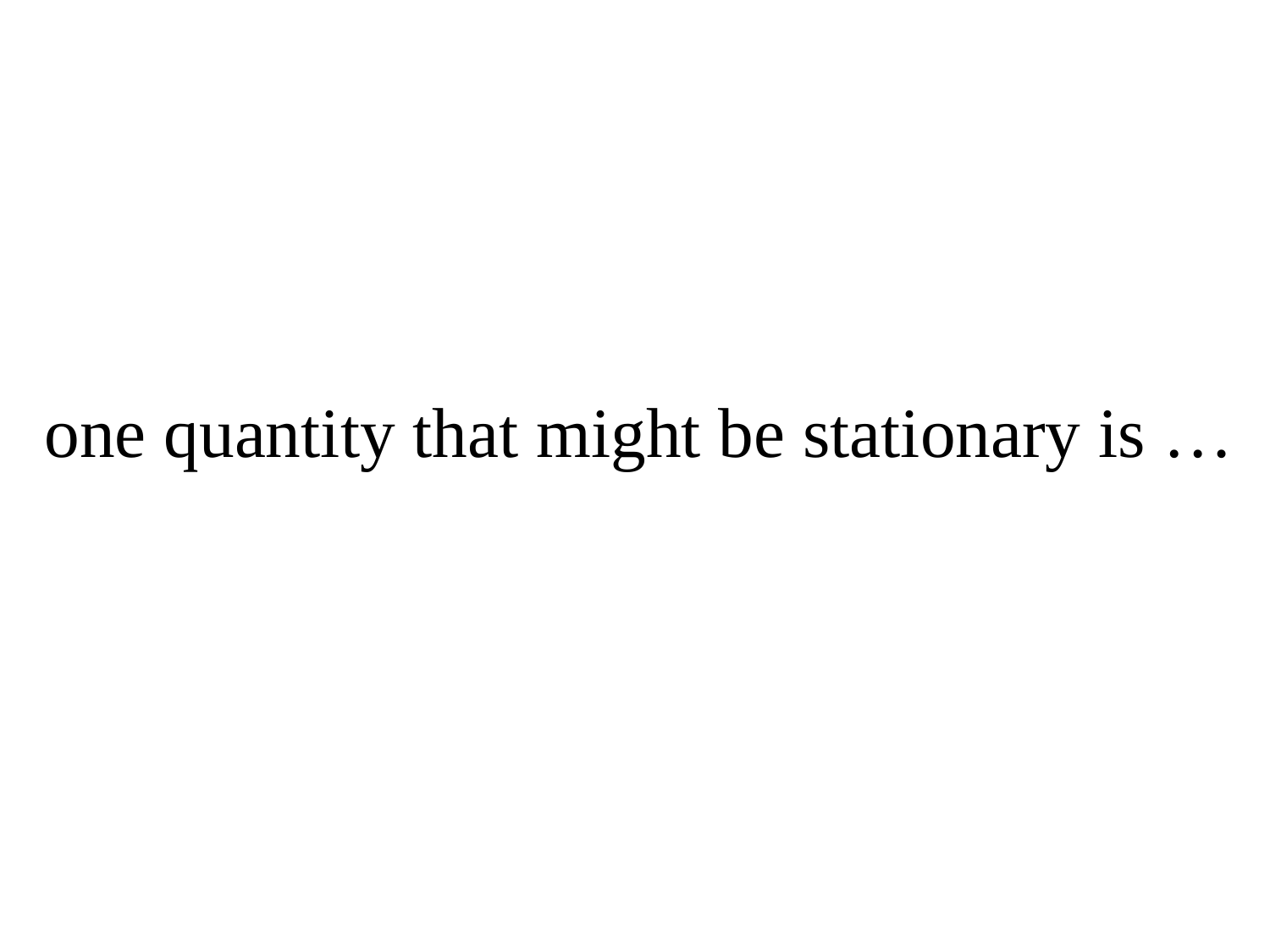

one quantity that might be stationary is …